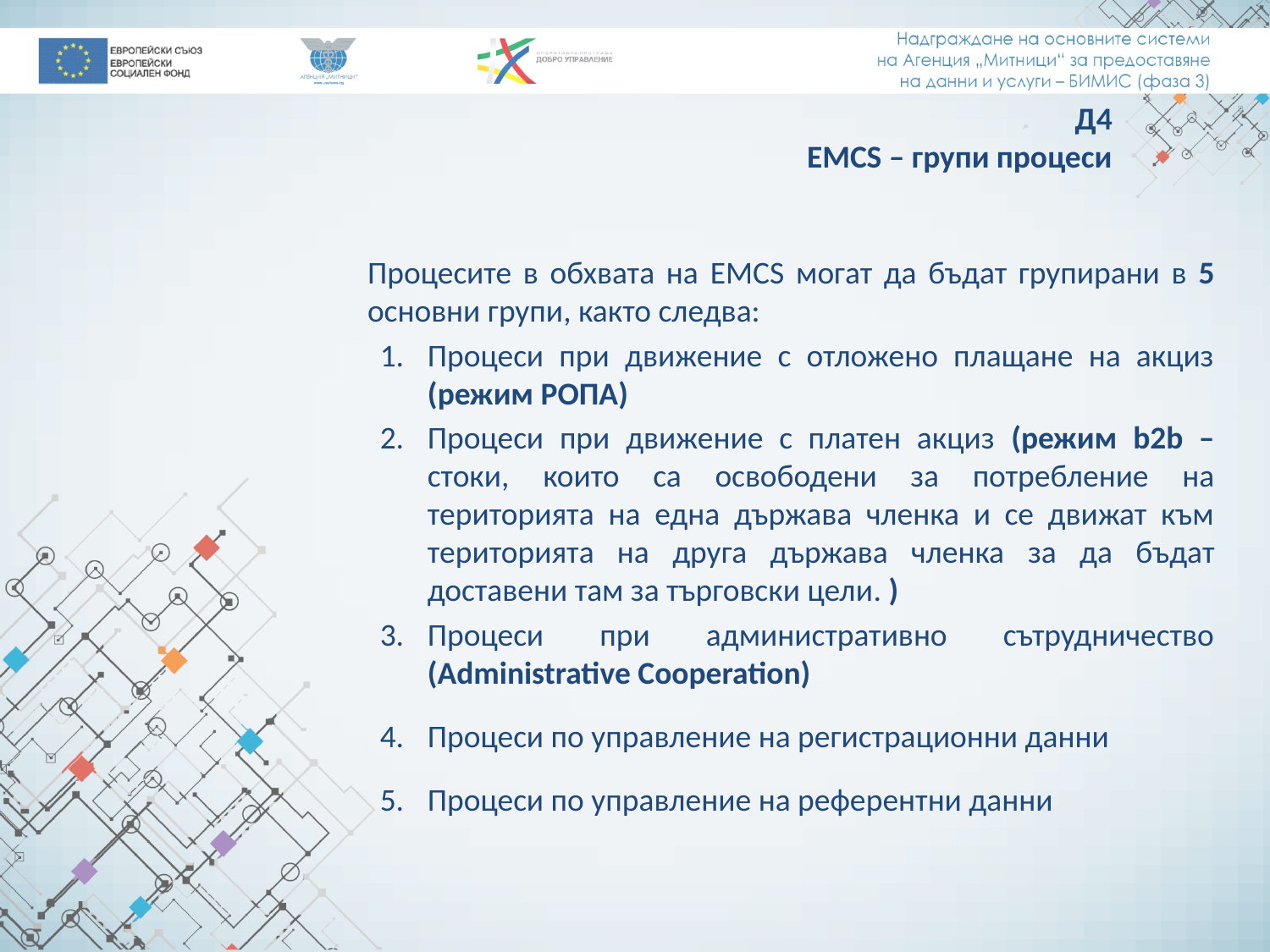

Д4
EMCS – групи процеси
Процесите в обхвата на EMCS могат да бъдат групирани в 5 основни групи, както следва:
Процеси при движение с отложено плащане на акциз (режим РОПА)
Процеси при движение с платен акциз (режим b2b – стоки, които са освободени за потребление на територията на една държава членка и се движат към територията на друга държава членка за да бъдат доставени там за търговски цели. )
Процеси при административно сътрудничество (Administrative Cooperation)
Процеси по управление на регистрационни данни
Процеси по управление на референтни данни